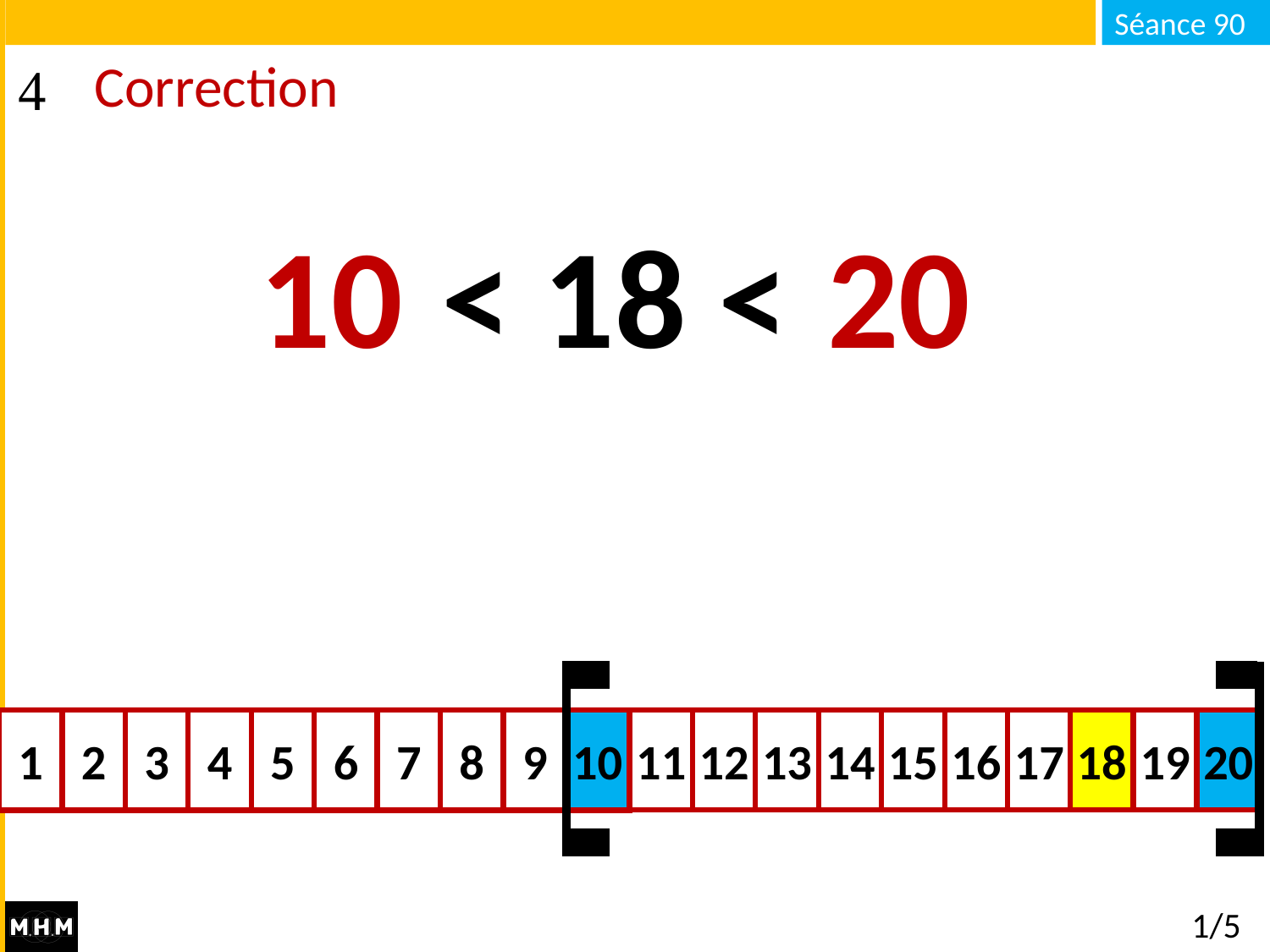

# Correction
10
20
… < 18 < …

18
20
10
14
11
13
15
16
17
18
19
20
12
1
3
4
5
6
7
8
9
10
2
1/5